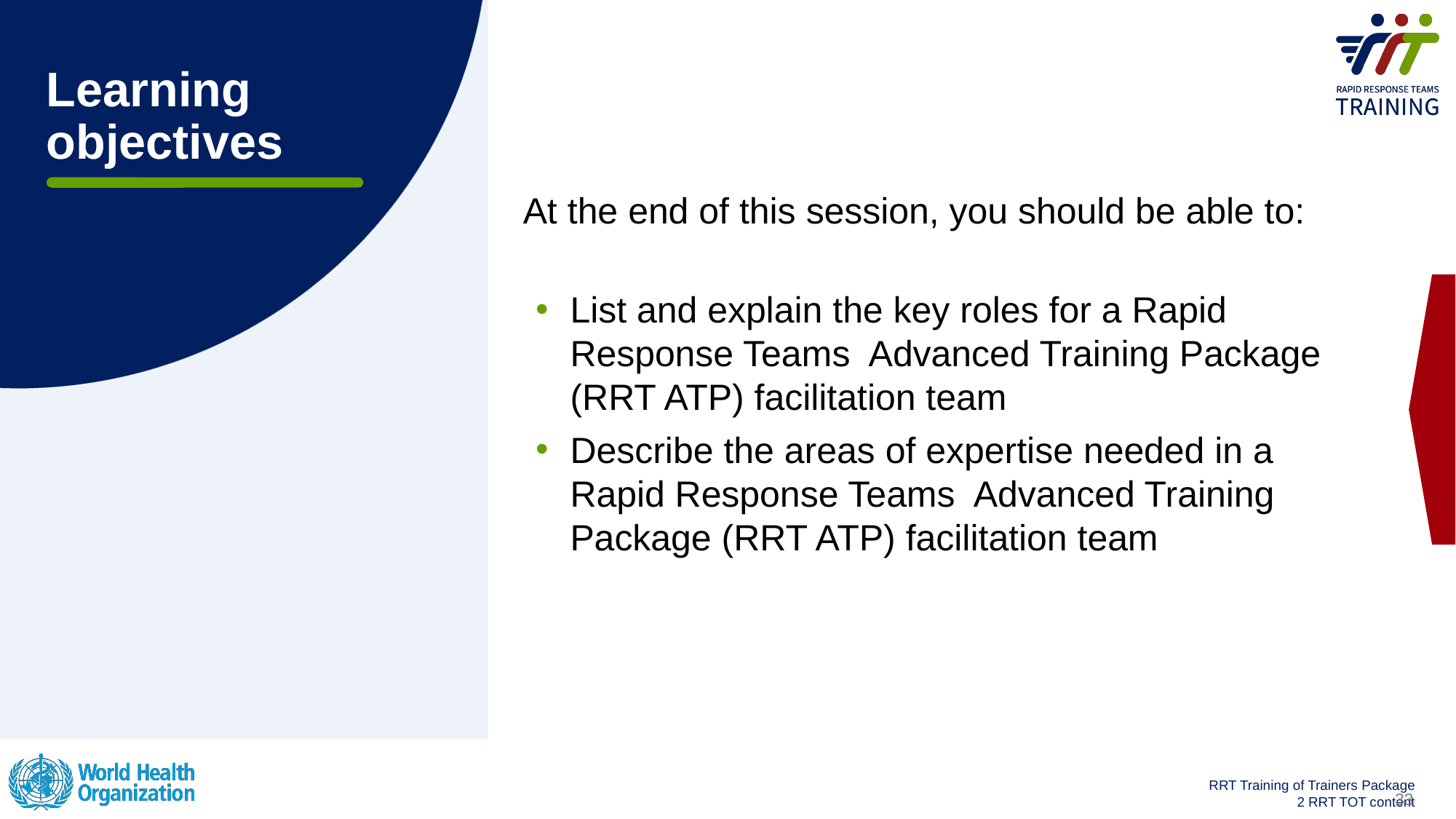

# Learning objectives
At the end of this session, you should be able to:
List and explain the key roles for a Rapid Response Teams  Advanced Training Package (RRT ATP) facilitation team
Describe the areas of expertise needed in a Rapid Response Teams  Advanced Training Package (RRT ATP) facilitation team